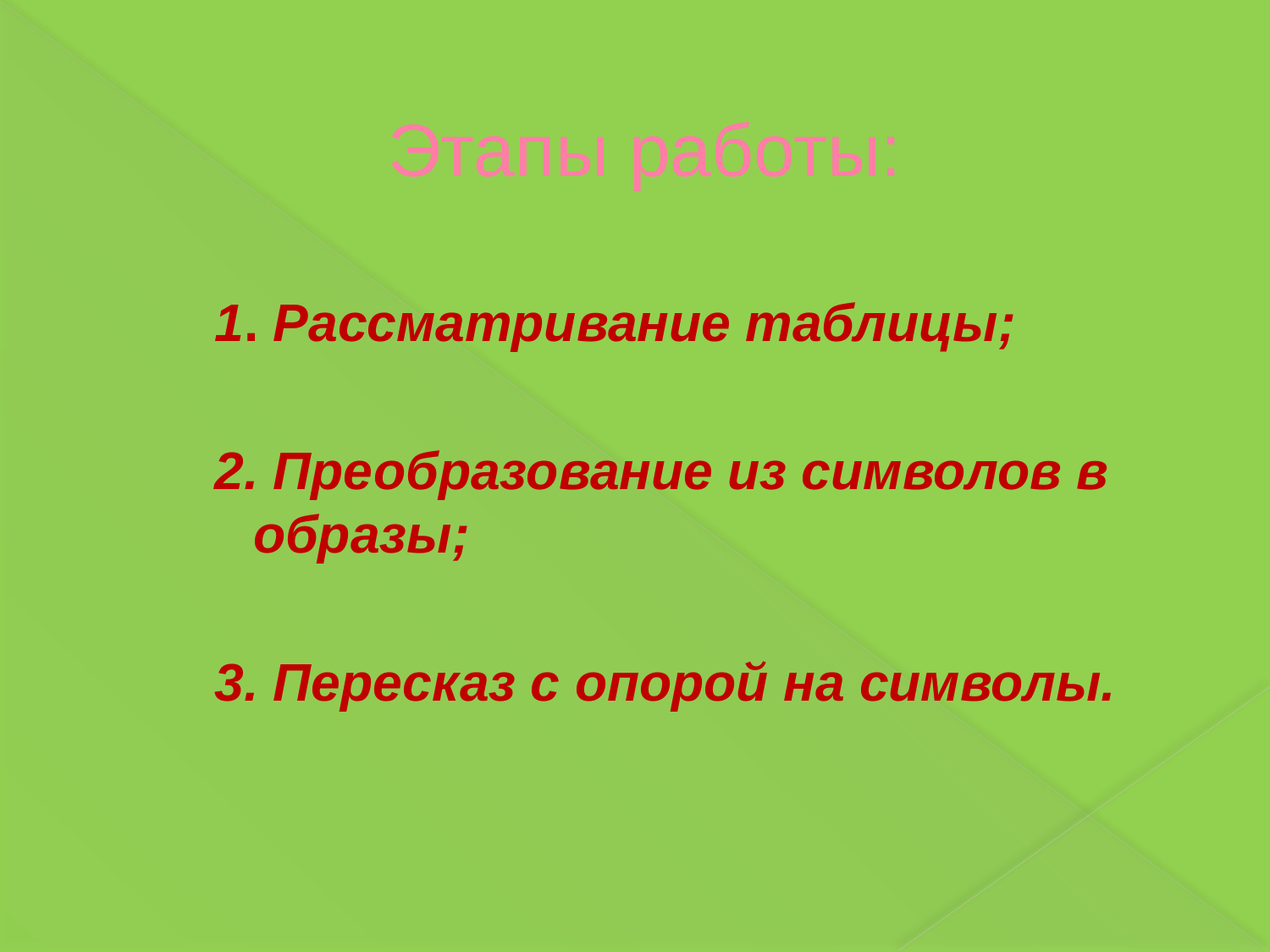

# Этапы работы:

 1. Рассматривание таблицы;

 2. Преобразование из символов в образы;

 3. Пересказ с опорой на символы.